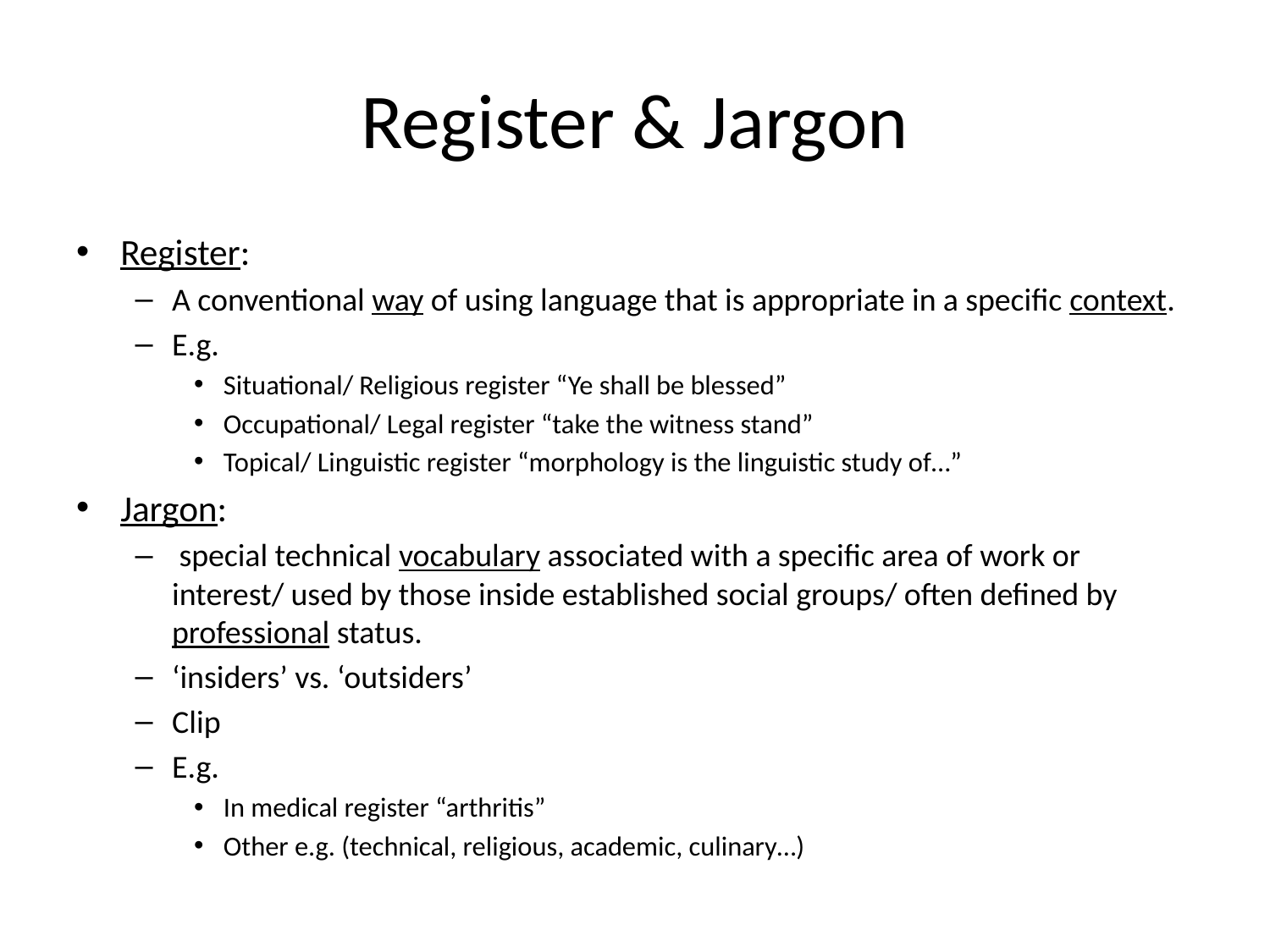

# Register & Jargon
Register:
A conventional way of using language that is appropriate in a specific context.
E.g.
Situational/ Religious register “Ye shall be blessed”
Occupational/ Legal register “take the witness stand”
Topical/ Linguistic register “morphology is the linguistic study of…”
Jargon:
 special technical vocabulary associated with a specific area of work or interest/ used by those inside established social groups/ often defined by professional status.
‘insiders’ vs. ‘outsiders’
Clip
E.g.
In medical register “arthritis”
Other e.g. (technical, religious, academic, culinary…)